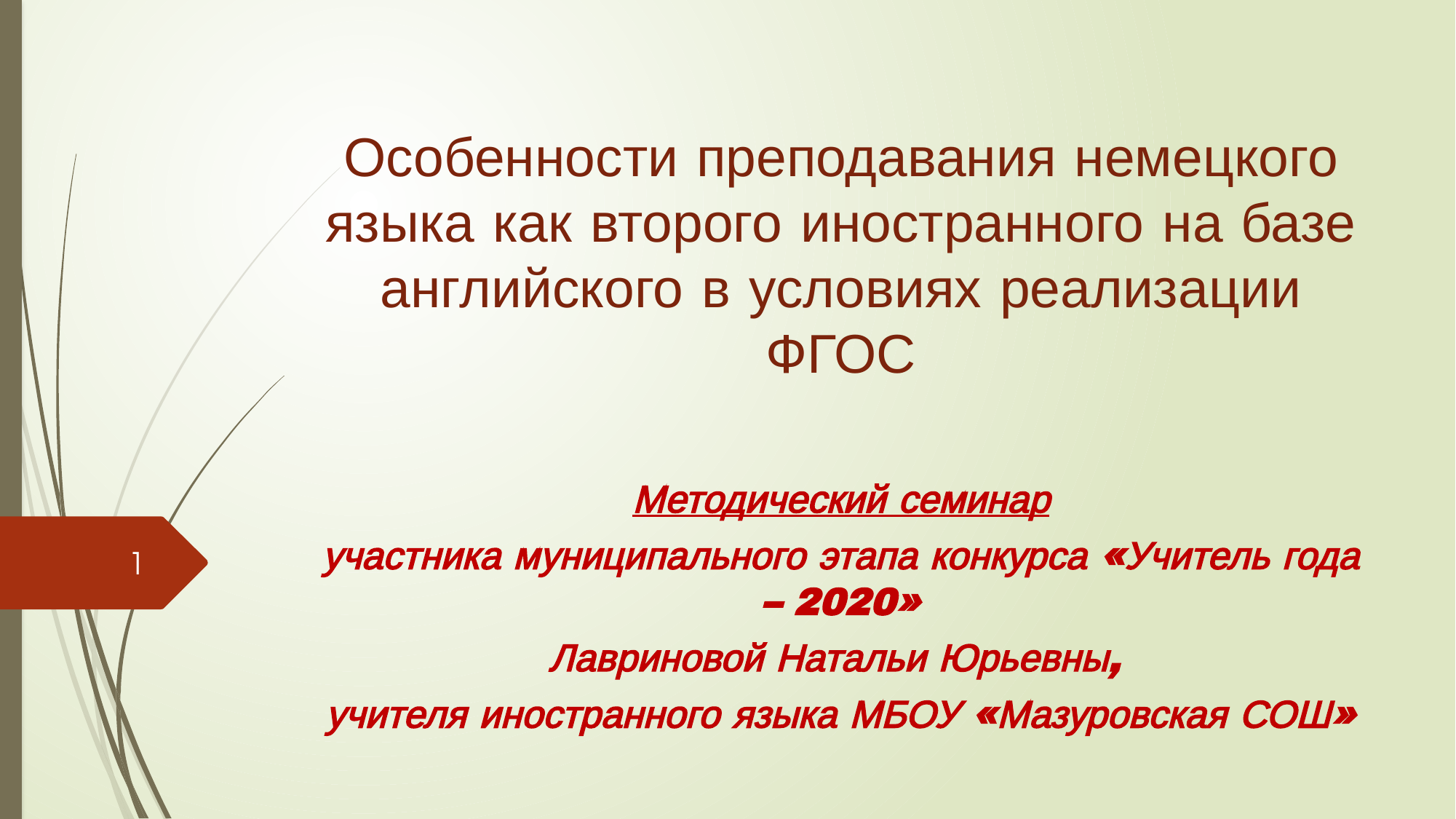

# Особенности преподавания немецкого языка как второго иностранного на базе английского в условиях реализации ФГОС
Методический семинар
участника муниципального этапа конкурса «Учитель года – 2020»
Лавриновой Натальи Юрьевны,
учителя иностранного языка МБОУ «Мазуровская СОШ»

1